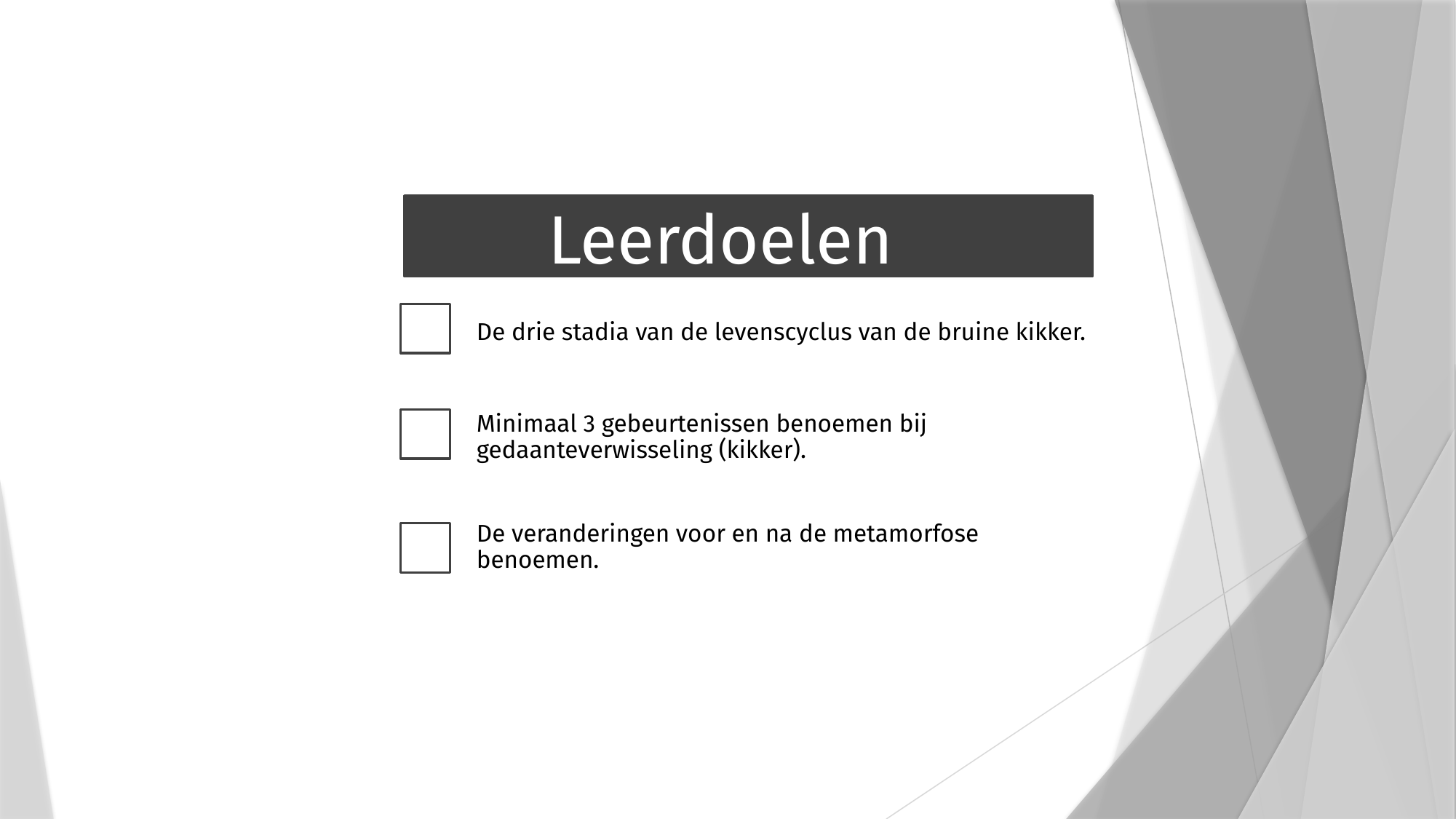

Leerdoelen

Minimaal 3 gebeurtenissen benoemen bij gedaanteverwisseling (kikker).
De drie stadia van de levenscyclus van de bruine kikker.

De veranderingen voor en na de metamorfose benoemen.